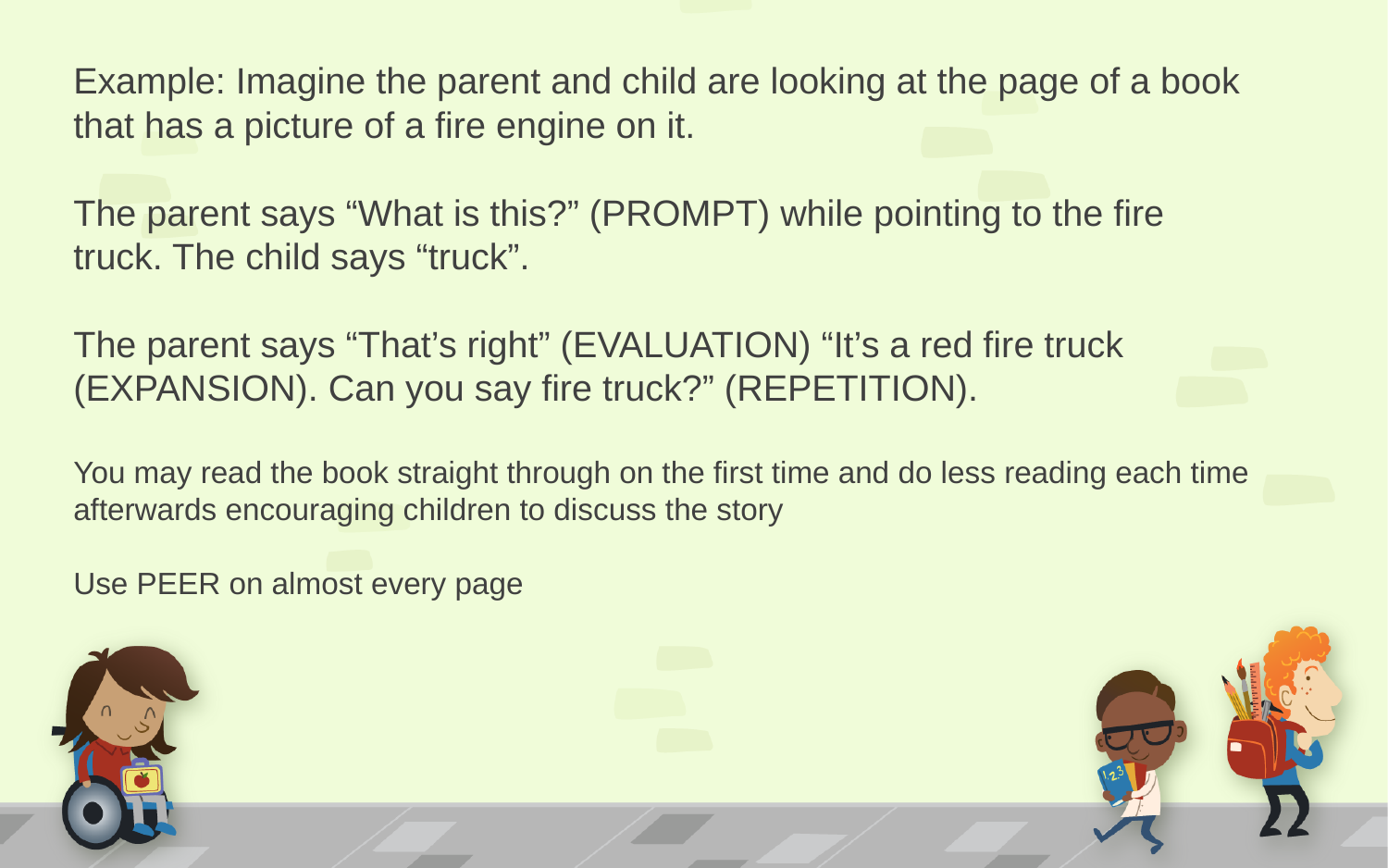

Example: Imagine the parent and child are looking at the page of a book that has a picture of a fire engine on it.

The parent says “What is this?” (PROMPT) while pointing to the fire truck. The child says “truck”.

The parent says “That’s right” (EVALUATION) “It’s a red fire truck (EXPANSION). Can you say fire truck?” (REPETITION).

You may read the book straight through on the first time and do less reading each time afterwards encouraging children to discuss the story

Use PEER on almost every page